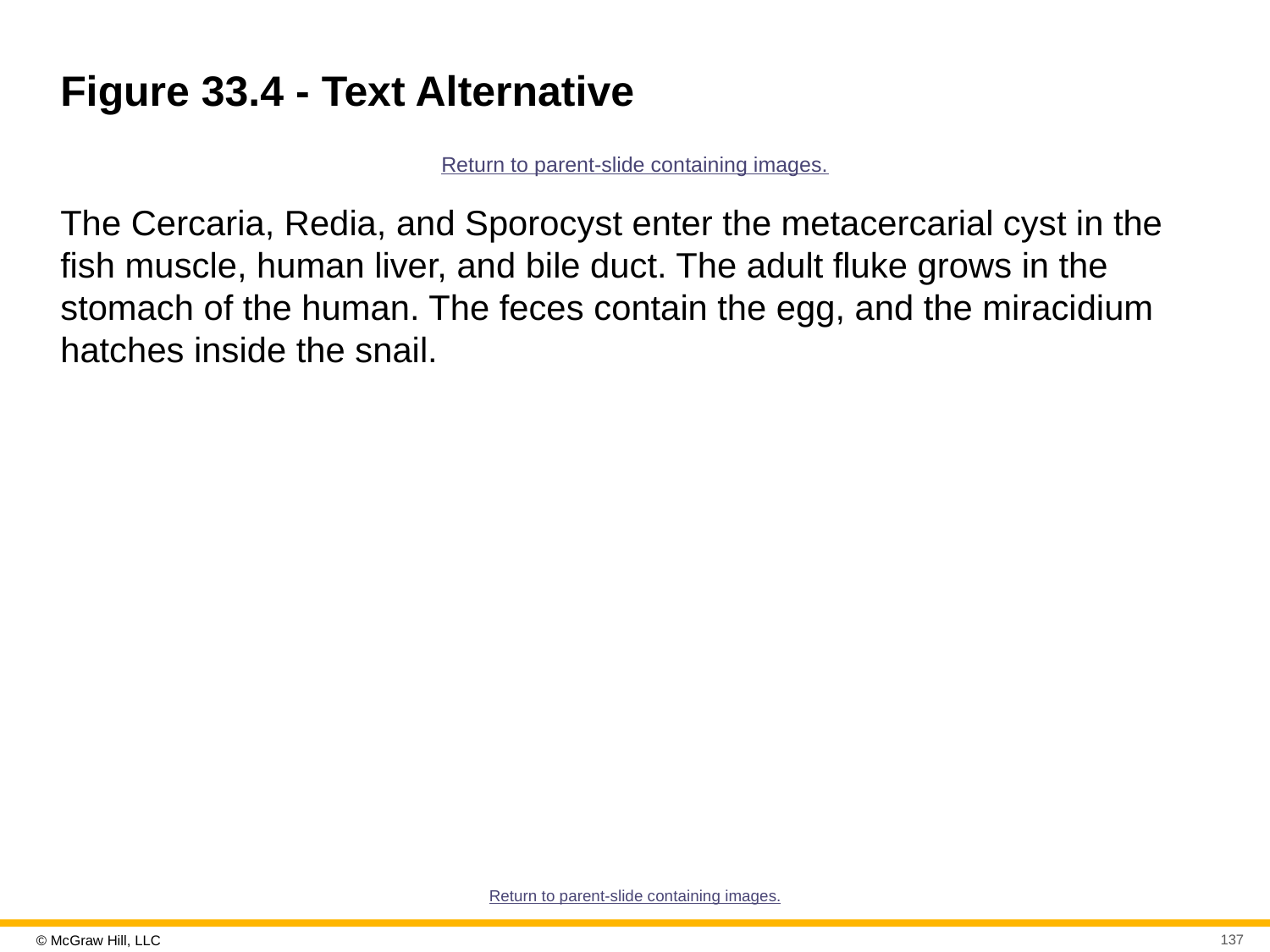

# Figure 33.4 - Text Alternative
Return to parent-slide containing images.
The Cercaria, Redia, and Sporocyst enter the metacercarial cyst in the fish muscle, human liver, and bile duct. The adult fluke grows in the stomach of the human. The feces contain the egg, and the miracidium hatches inside the snail.
Return to parent-slide containing images.
137